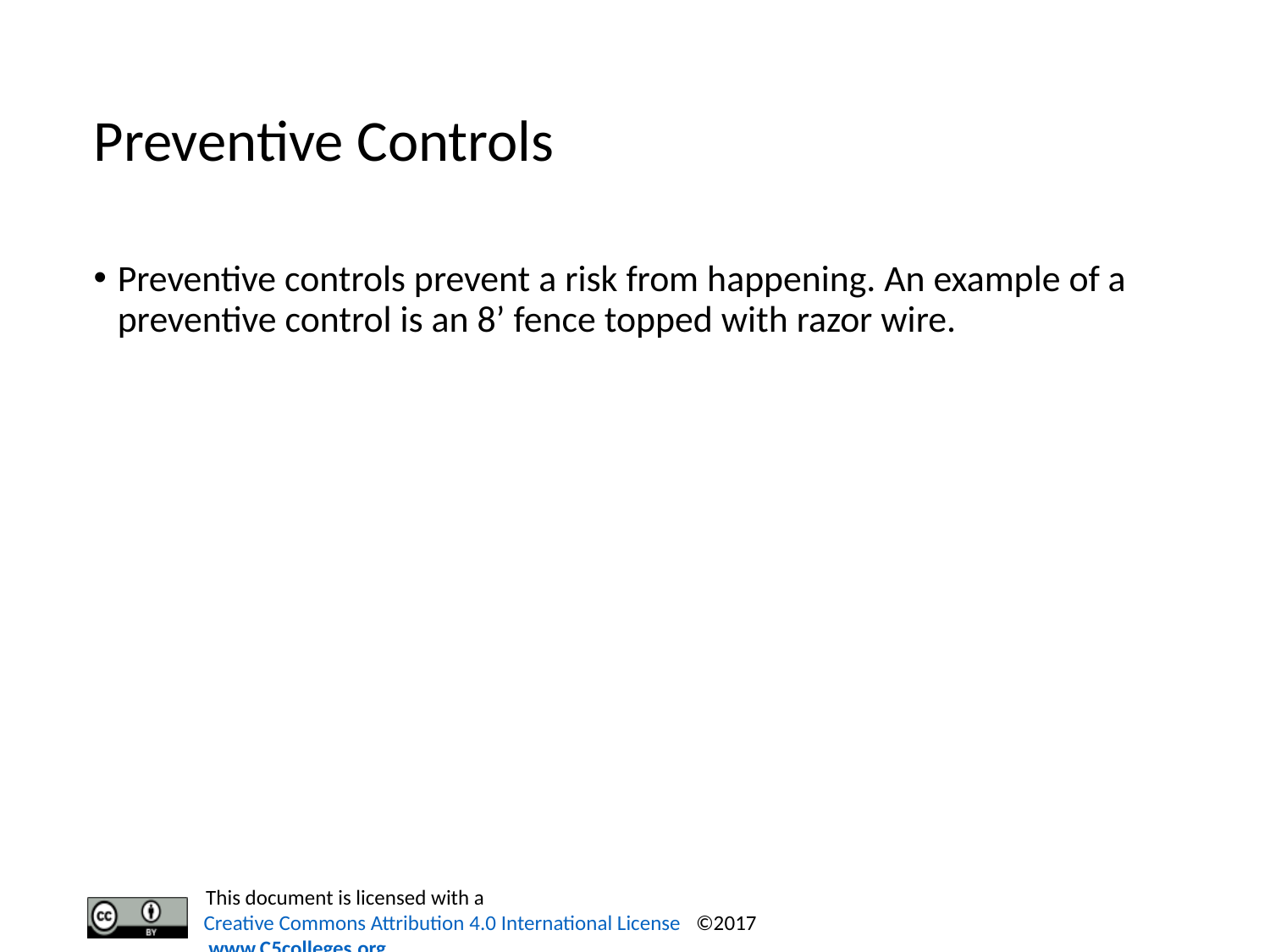

# Preventive Controls
Preventive controls prevent a risk from happening. An example of a preventive control is an 8’ fence topped with razor wire.